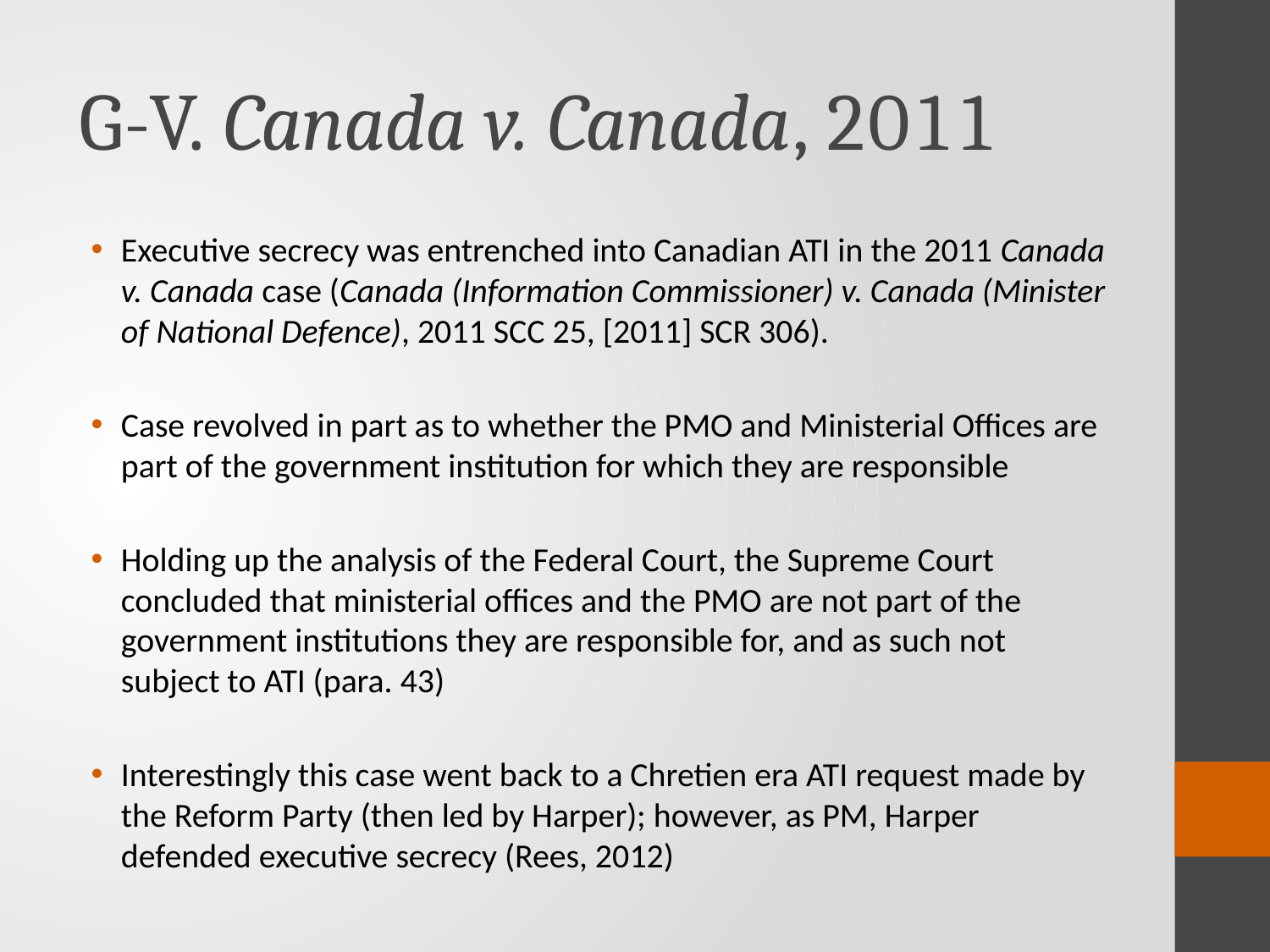

# G-V. Canada v. Canada, 2011
Executive secrecy was entrenched into Canadian ATI in the 2011 Canada v. Canada case (Canada (Information Commissioner) v. Canada (Minister of National Defence), 2011 SCC 25, [2011] SCR 306).

Case revolved in part as to whether the PMO and Ministerial Offices are part of the government institution for which they are responsible

Holding up the analysis of the Federal Court, the Supreme Court concluded that ministerial offices and the PMO are not part of the government institutions they are responsible for, and as such not subject to ATI (para. 43)

Interestingly this case went back to a Chretien era ATI request made by the Reform Party (then led by Harper); however, as PM, Harper defended executive secrecy (Rees, 2012)